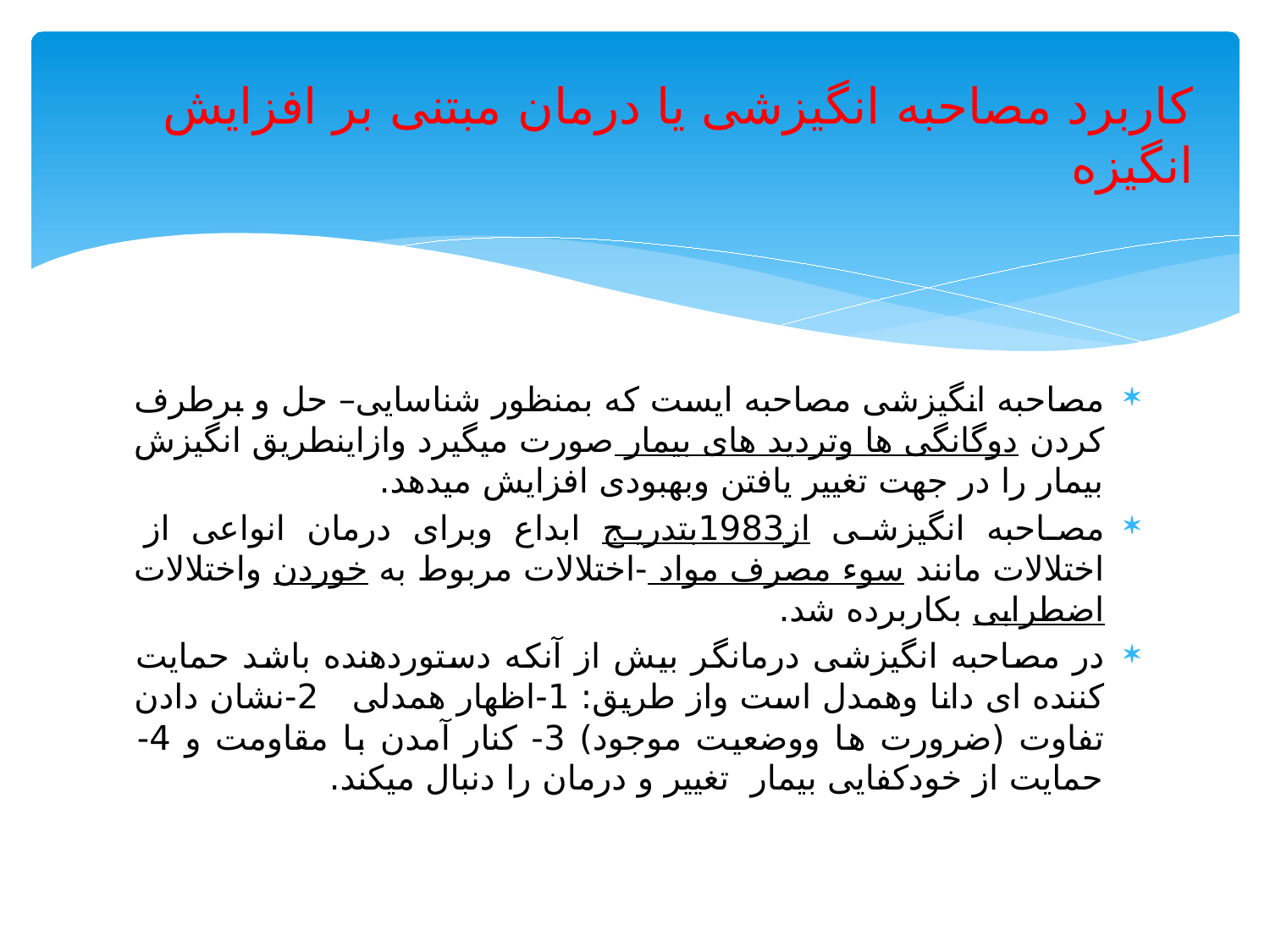

# کاربرد مصاحبه انگیزشی یا درمان مبتنی بر افزایش انگیزه
مصاحبه انگیزشی مصاحبه ایست که بمنظور شناسایی– حل و برطرف کردن دوگانگی ها وتردید های بیمار صورت میگیرد وازاینطریق انگیزش بیمار را در جهت تغییر یافتن وبهبودی افزایش میدهد.
مصاحبه انگیزشی از1983بتدریج ابداع وبرای درمان انواعی از اختلالات مانند سوء مصرف مواد -اختلالات مربوط به خوردن واختلالات اضطرابی بکاربرده شد.
در مصاحبه انگیزشی درمانگر بیش از آنکه دستوردهنده باشد حمایت کننده ای دانا وهمدل است واز طریق: 1-اظهار همدلی   2-نشان دادن تفاوت (ضرورت ها ووضعیت موجود) 3- کنار آمدن با مقاومت و 4- حمایت از خودکفایی بیمار  تغییر و درمان را دنبال میکند.